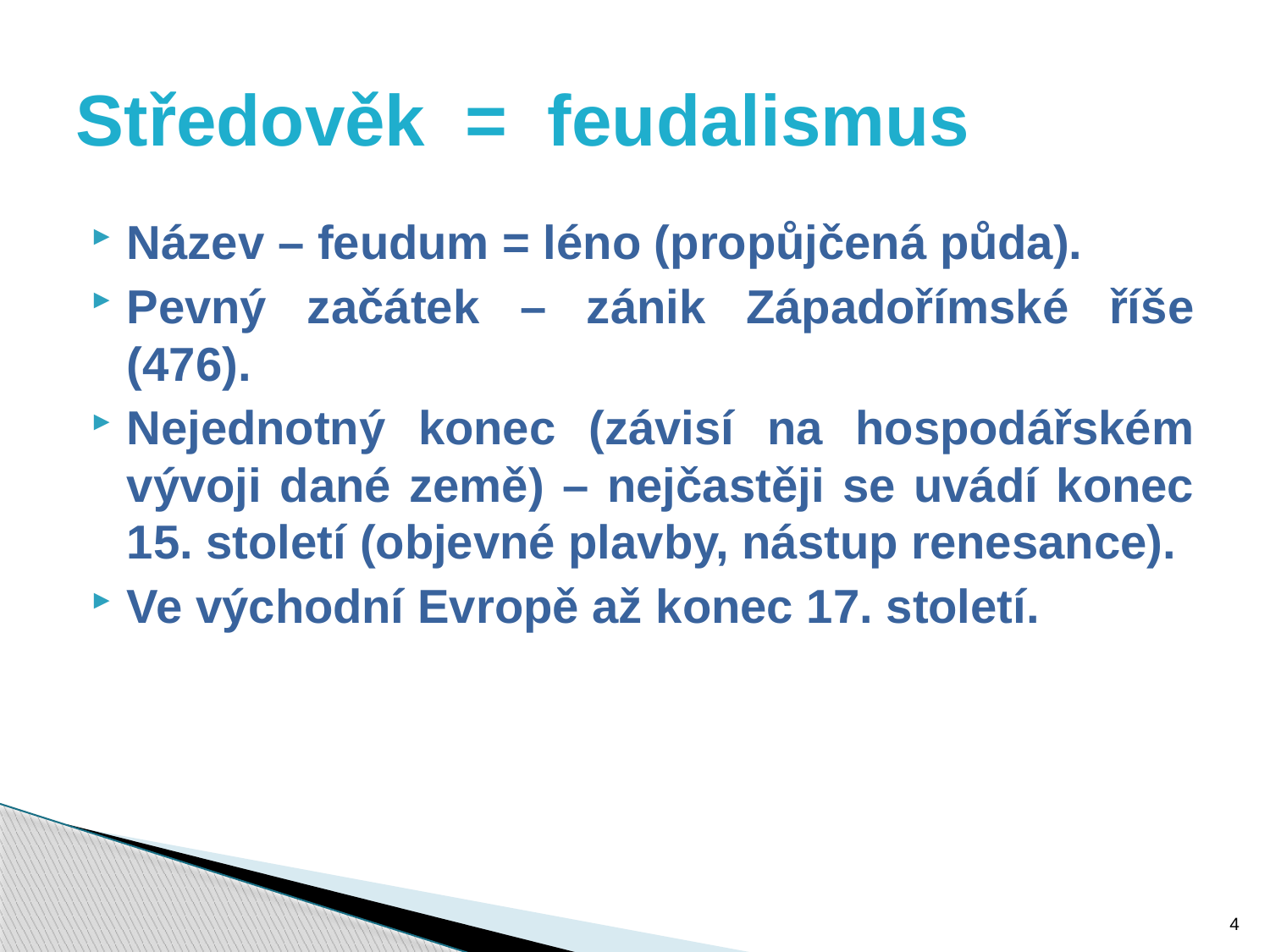

# Středověk  =  feudalismus
Název – feudum = léno (propůjčená půda).
Pevný začátek – zánik Západořímské říše (476).
Nejednotný konec (závisí na hospodářském vývoji dané země) – nejčastěji se uvádí konec 15. století (objevné plavby, nástup renesance).
Ve východní Evropě až konec 17. století.
4